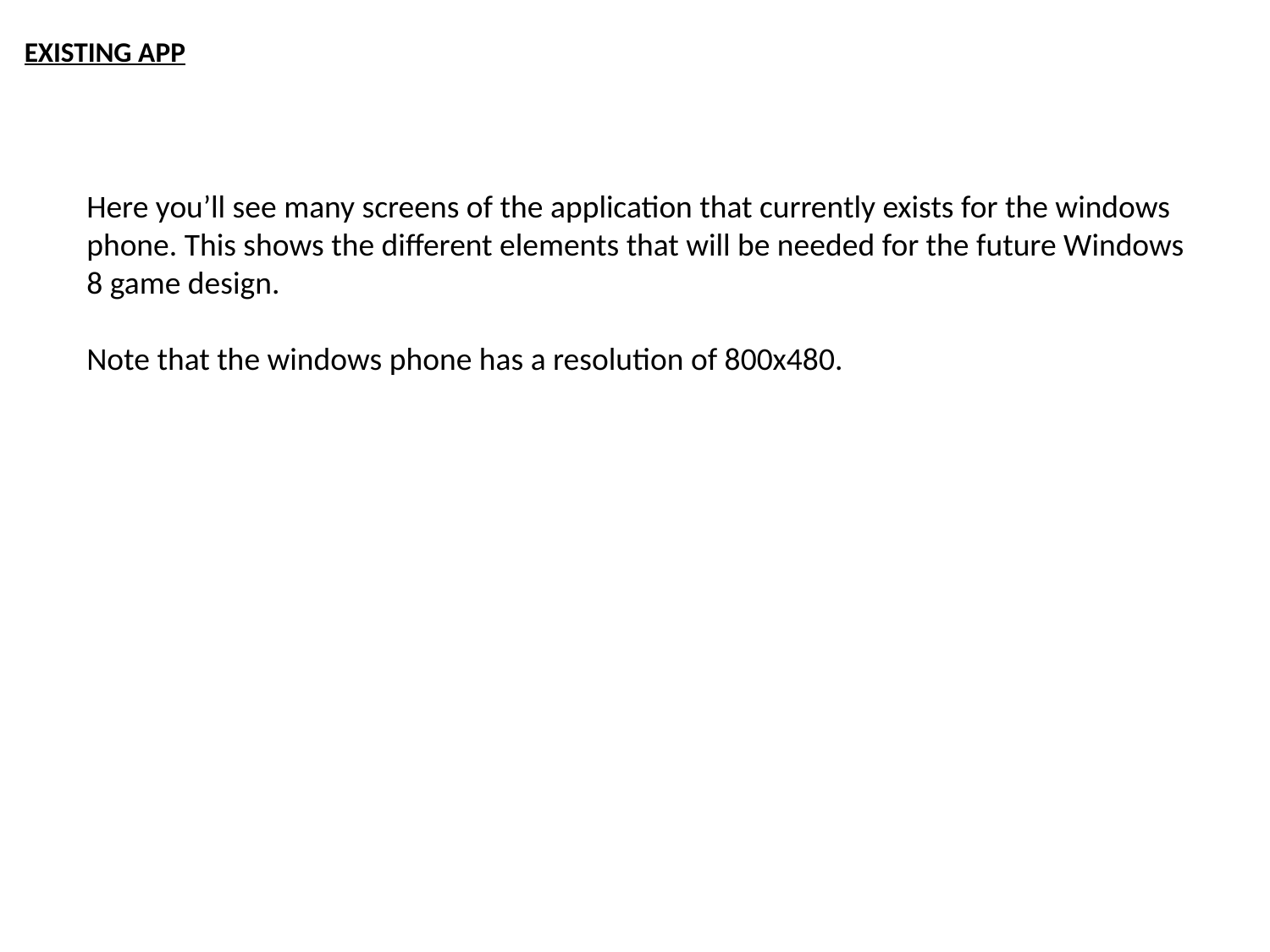

EXISTING APP
Here you’ll see many screens of the application that currently exists for the windows phone. This shows the different elements that will be needed for the future Windows 8 game design.

Note that the windows phone has a resolution of 800x480.